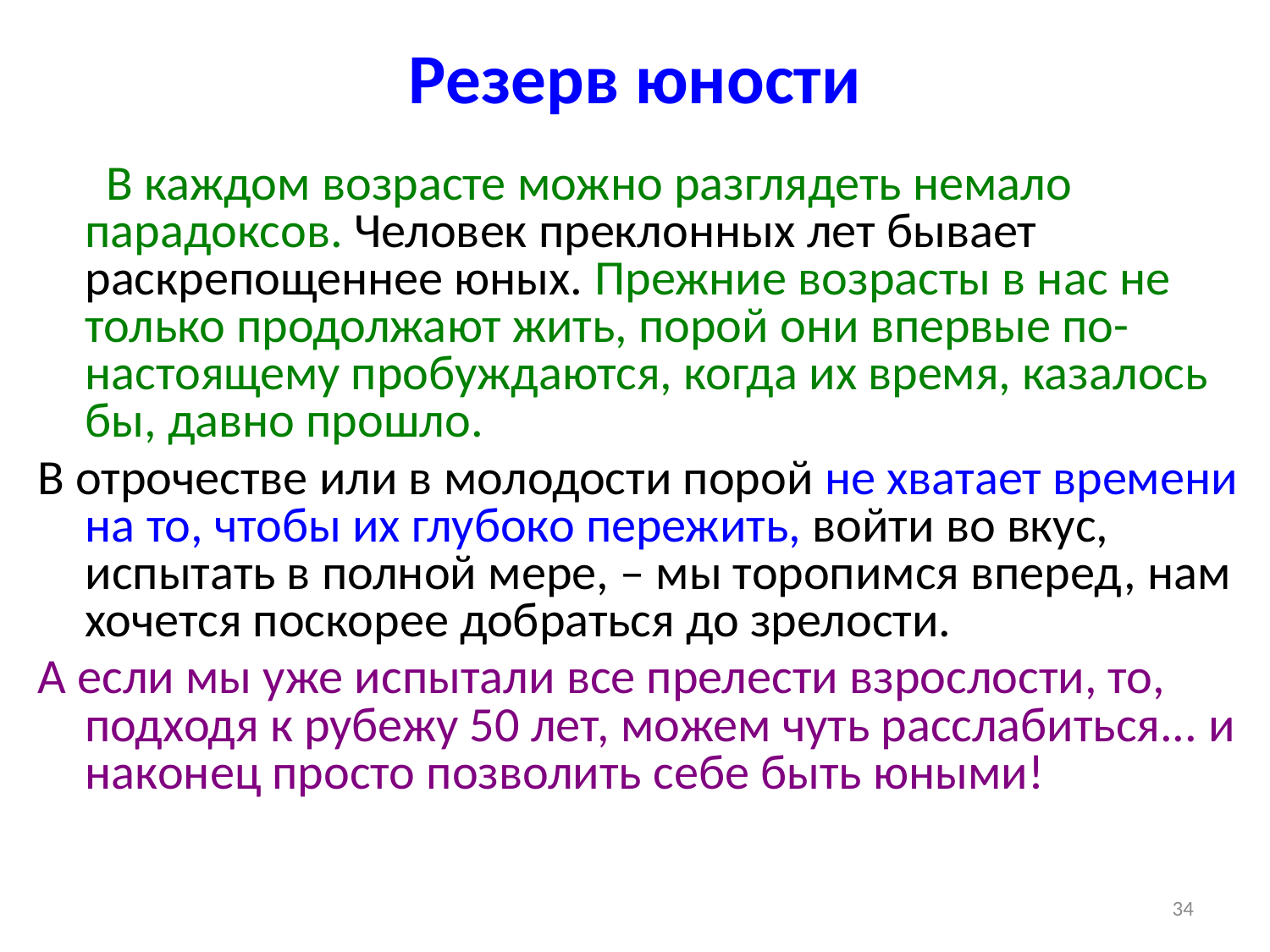

# Резерв юности
     В каждом возрасте можно разглядеть немало парадоксов. Человек преклонных лет бывает раскрепощеннее юных. Прежние возрасты в нас не только продолжают жить, порой они впервые по-настоящему пробуждаются, когда их время, казалось бы, давно прошло.
В отрочестве или в молодости порой не хватает времени на то, чтобы их глубоко пережить, войти во вкус, испытать в полной мере, – мы торопимся вперед, нам хочется поскорее добраться до зрелости.
А если мы уже испытали все прелести взрослости, то, подходя к рубежу 50 лет, можем чуть расслабиться... и наконец просто позволить себе быть юными!
34